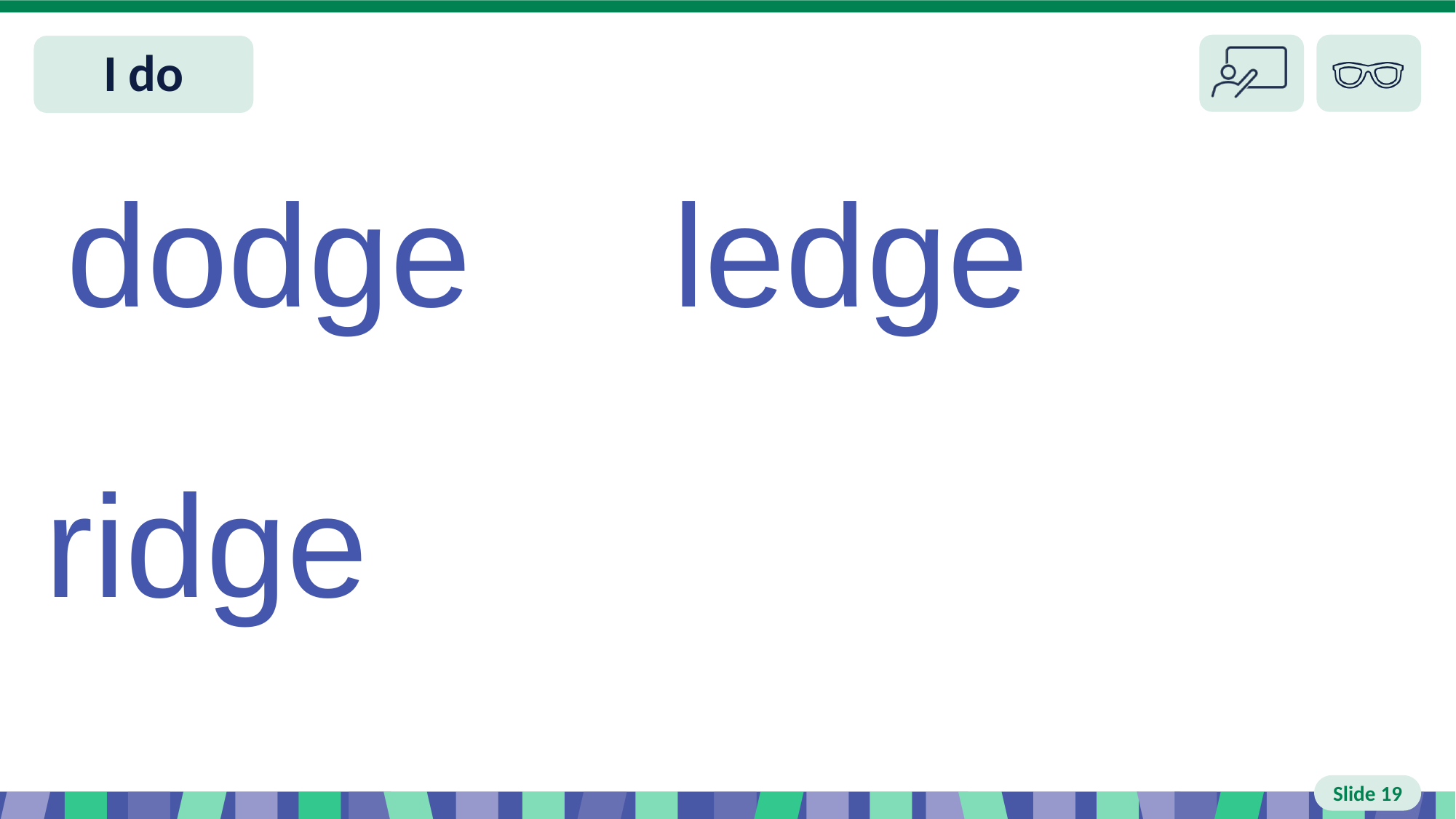

# Slide 19 I do
dodge     ledge
ridge